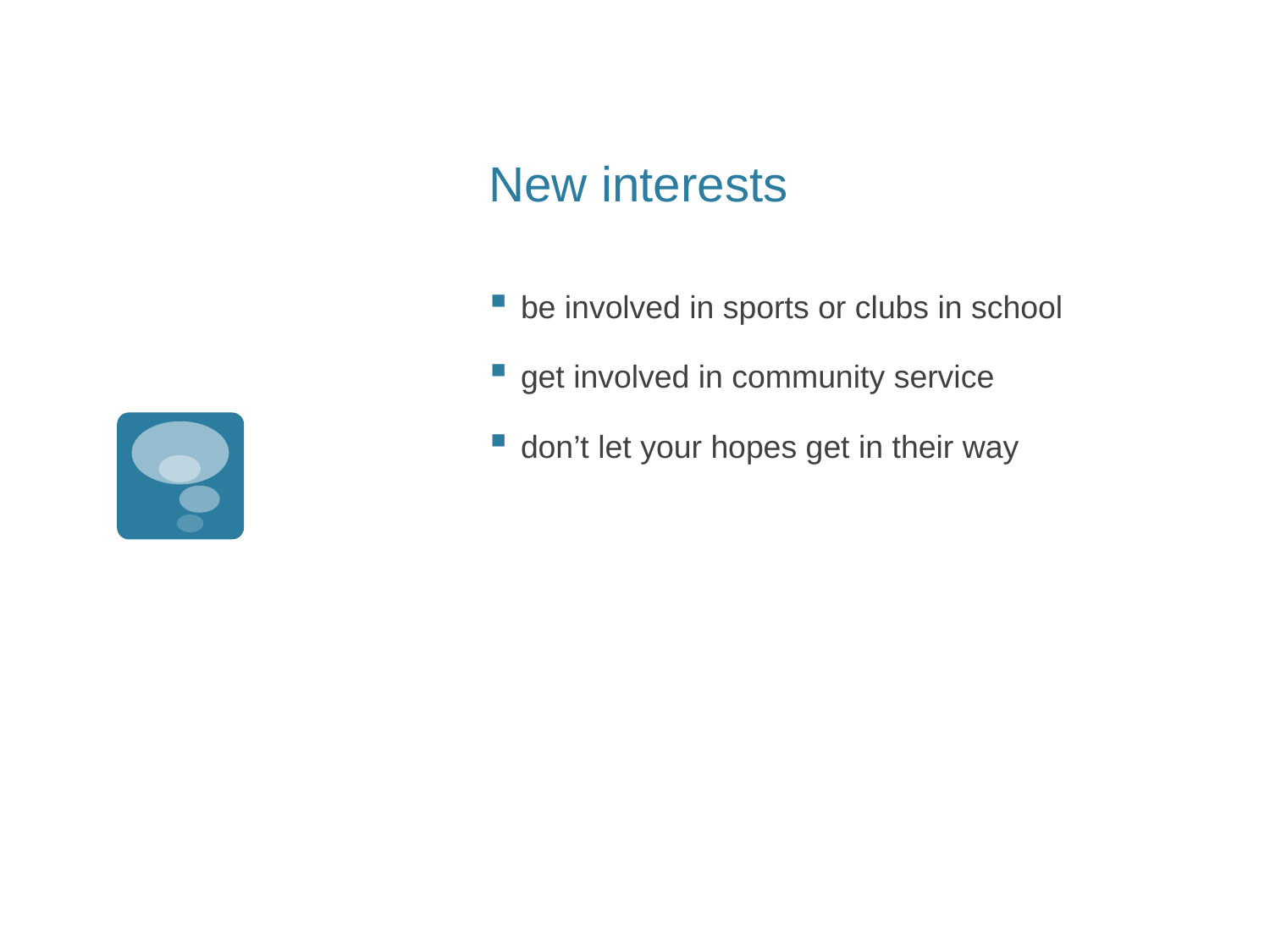

# New interests
be involved in sports or clubs in school
get involved in community service
don’t let your hopes get in their way